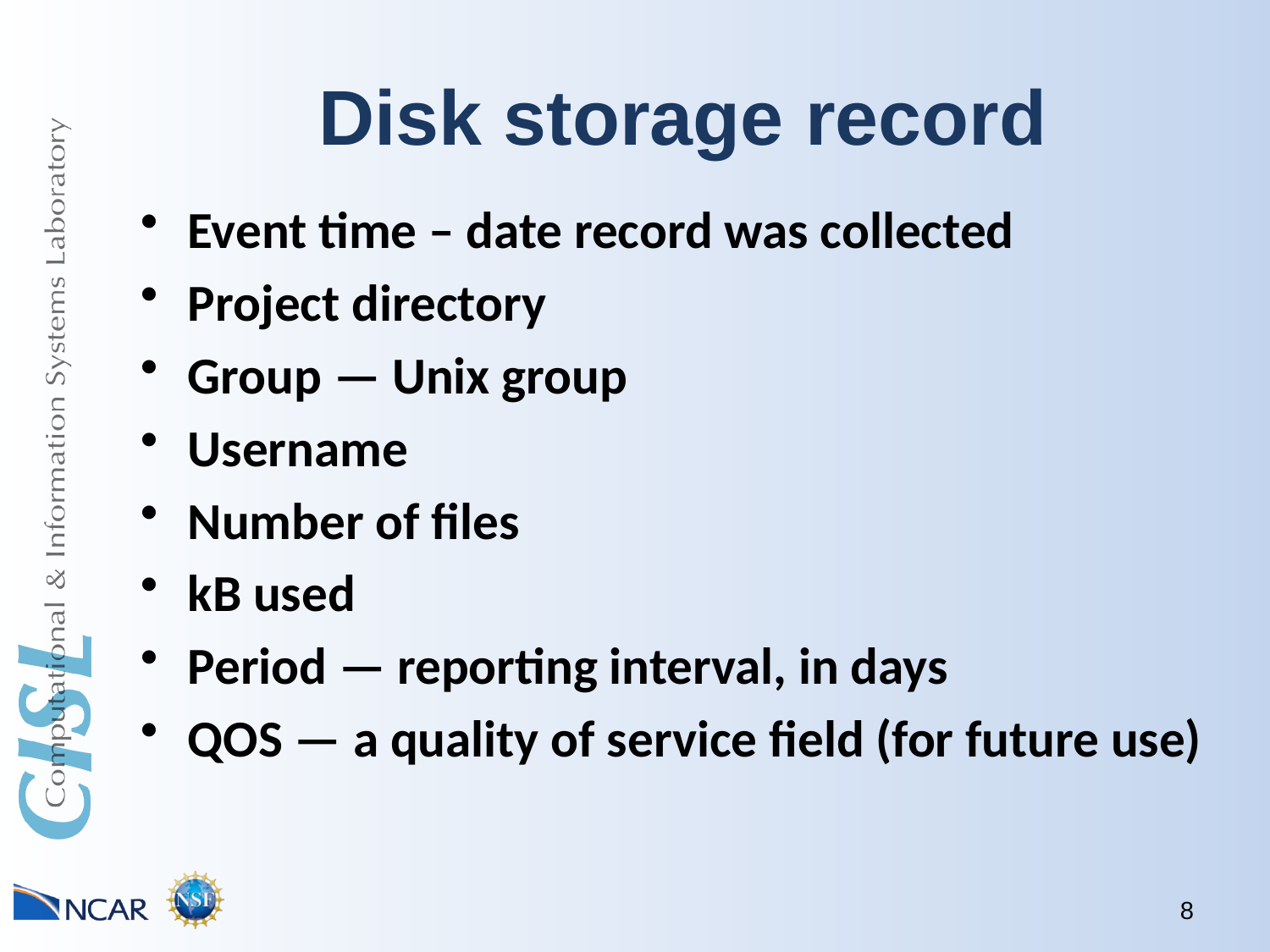

# Disk storage record
Event time – date record was collected
Project directory
Group — Unix group
Username
Number of files
kB used
Period — reporting interval, in days
QOS — a quality of service field (for future use)
8